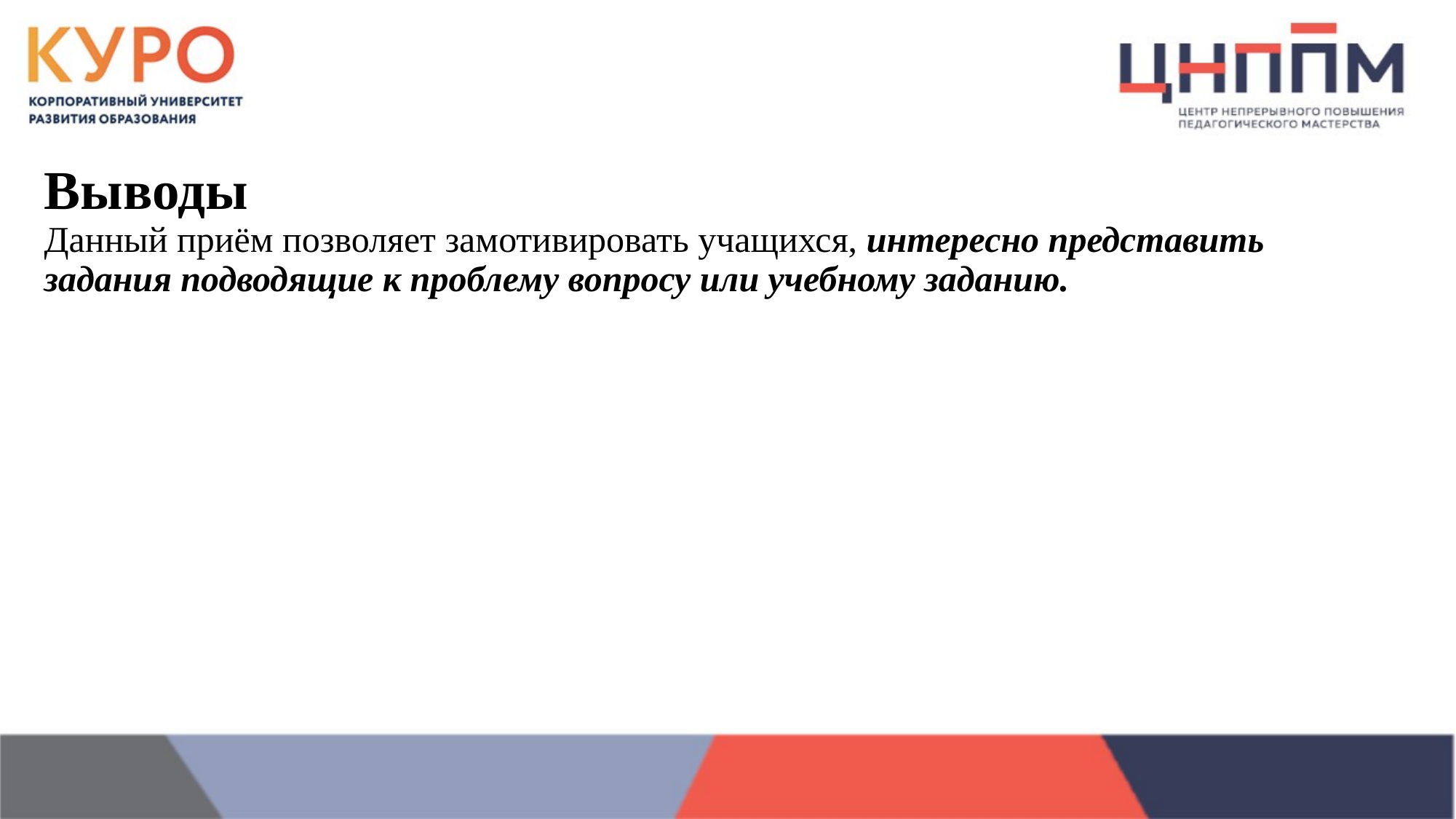

Выводы
Данный приём позволяет замотивировать учащихся, интересно представить задания подводящие к проблему вопросу или учебному заданию.